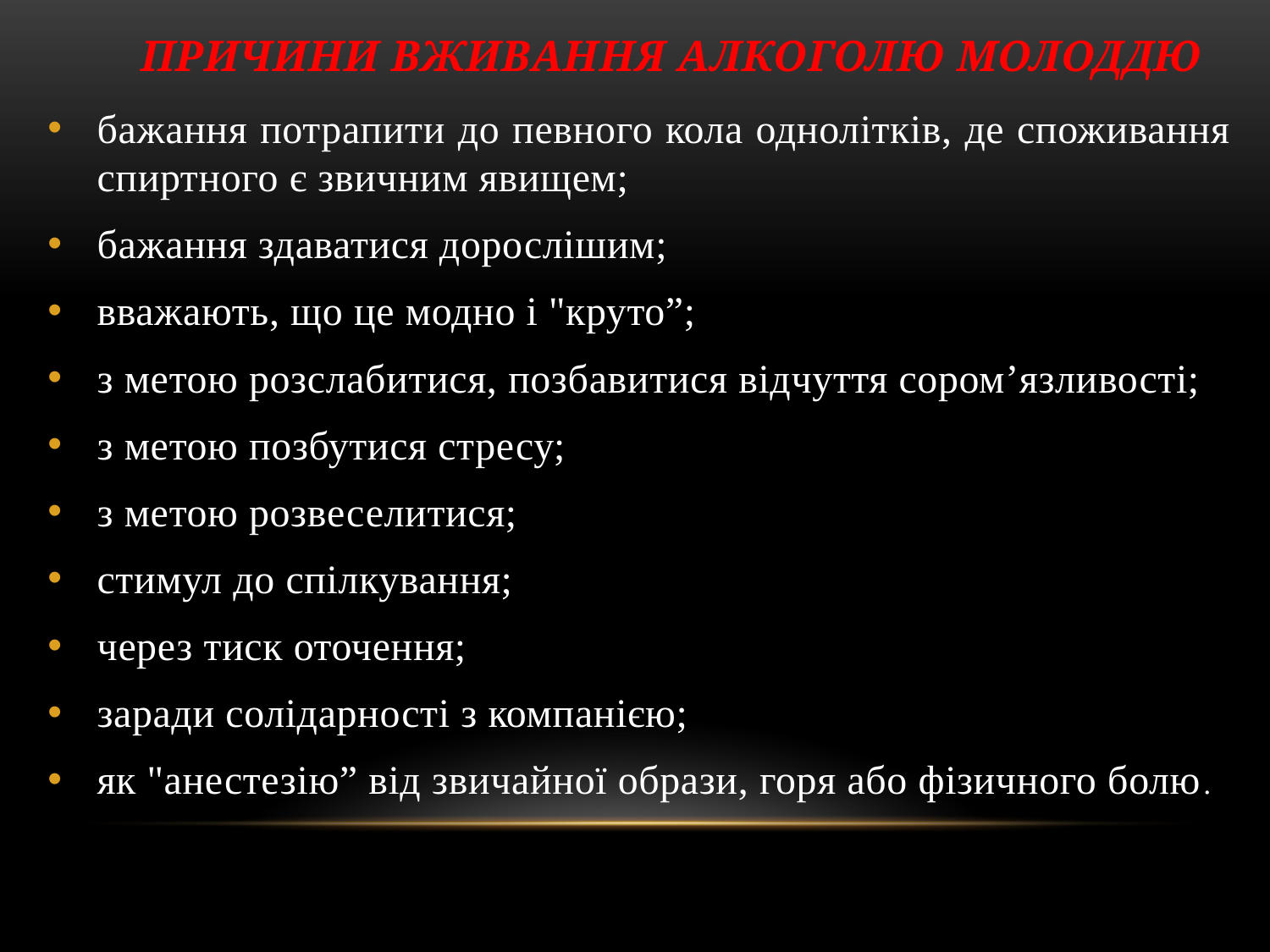

# Причини вживання алкоголю молоддю
бажання потрапити до певного кола однолітків, де споживання спиртного є звичним явищем;
бажання здаватися дорослішим;
вважають, що це модно і "круто”;
з метою розслабитися, позбавитися відчуття сором’язливості;
з метою позбутися стресу;
з метою розвеселитися;
стимул до спілкування;
через тиск оточення;
заради солідарності з компанією;
як "анестезію” від звичайної образи, горя або фізичного болю.